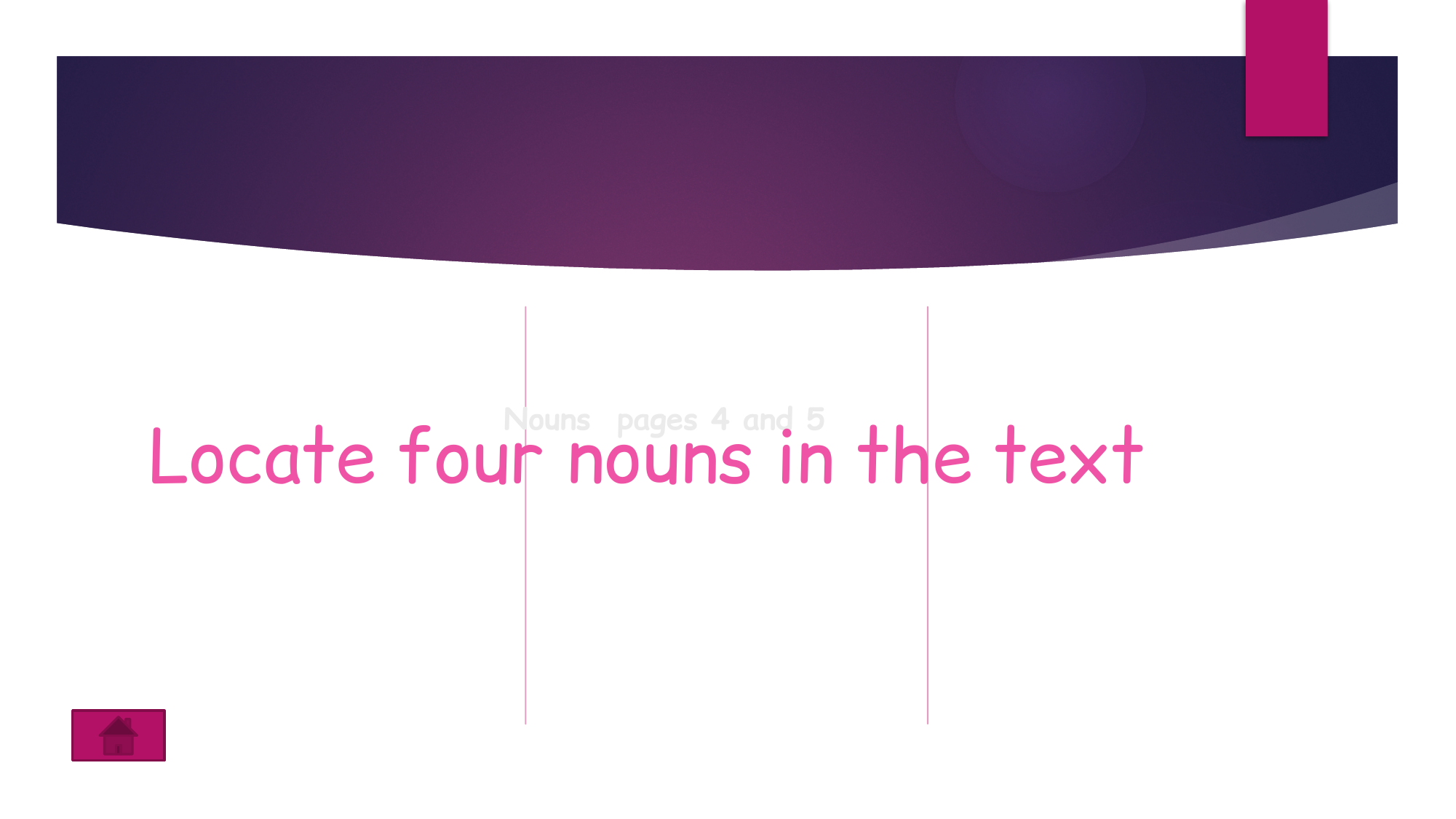

# Nouns  pages 4 and 5
Locate four nouns in the text